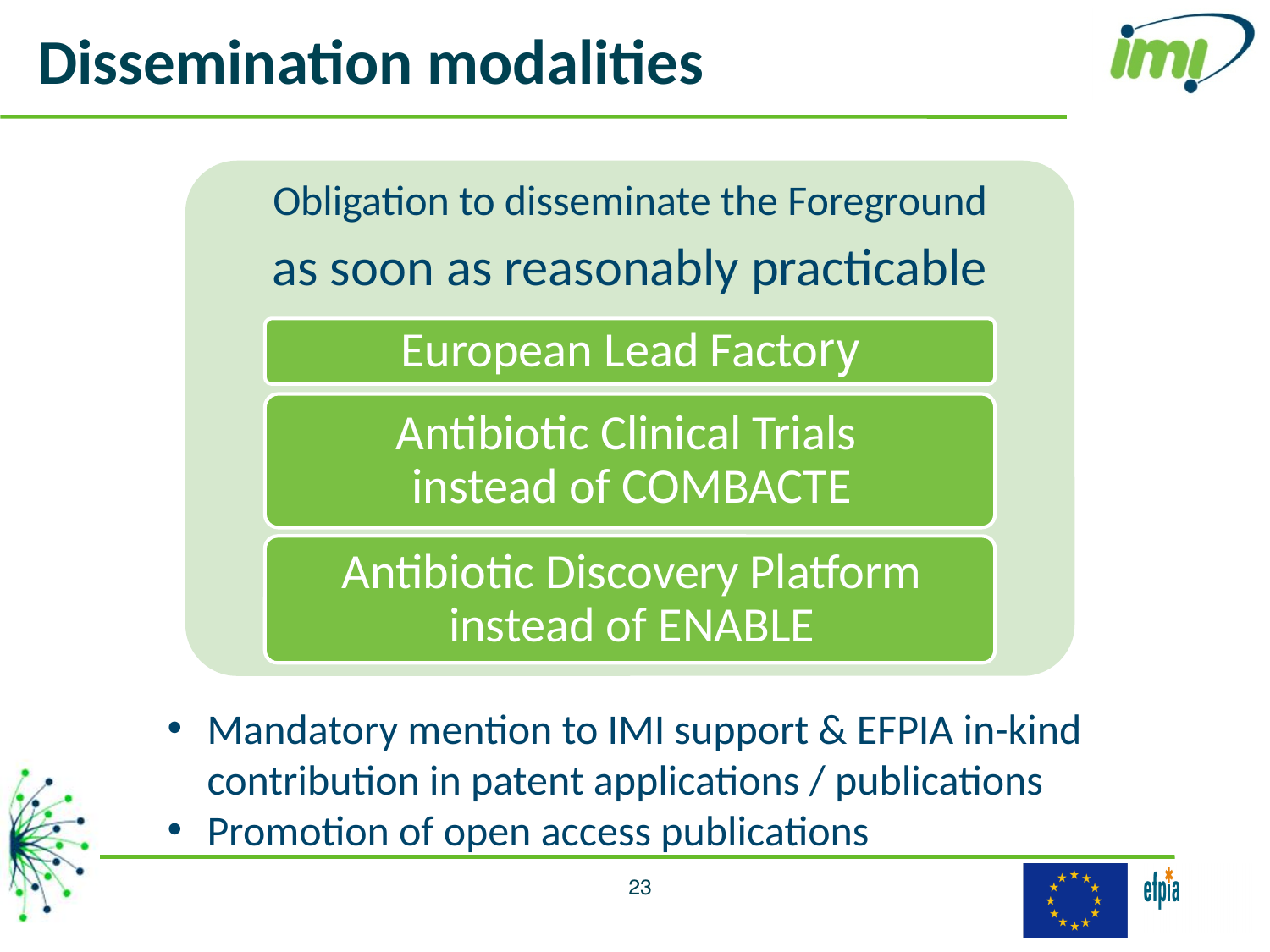

# Dissemination modalities

Obligation to disseminate the Foreground
as soon as reasonably practicable
European Lead Factory
Antibiotic Clinical Trials
instead of COMBACTE
Antibiotic Discovery Platform instead of ENABLE

Mandatory mention to IMI support & EFPIA in-kind contribution in patent applications / publications
Promotion of open access publications
23